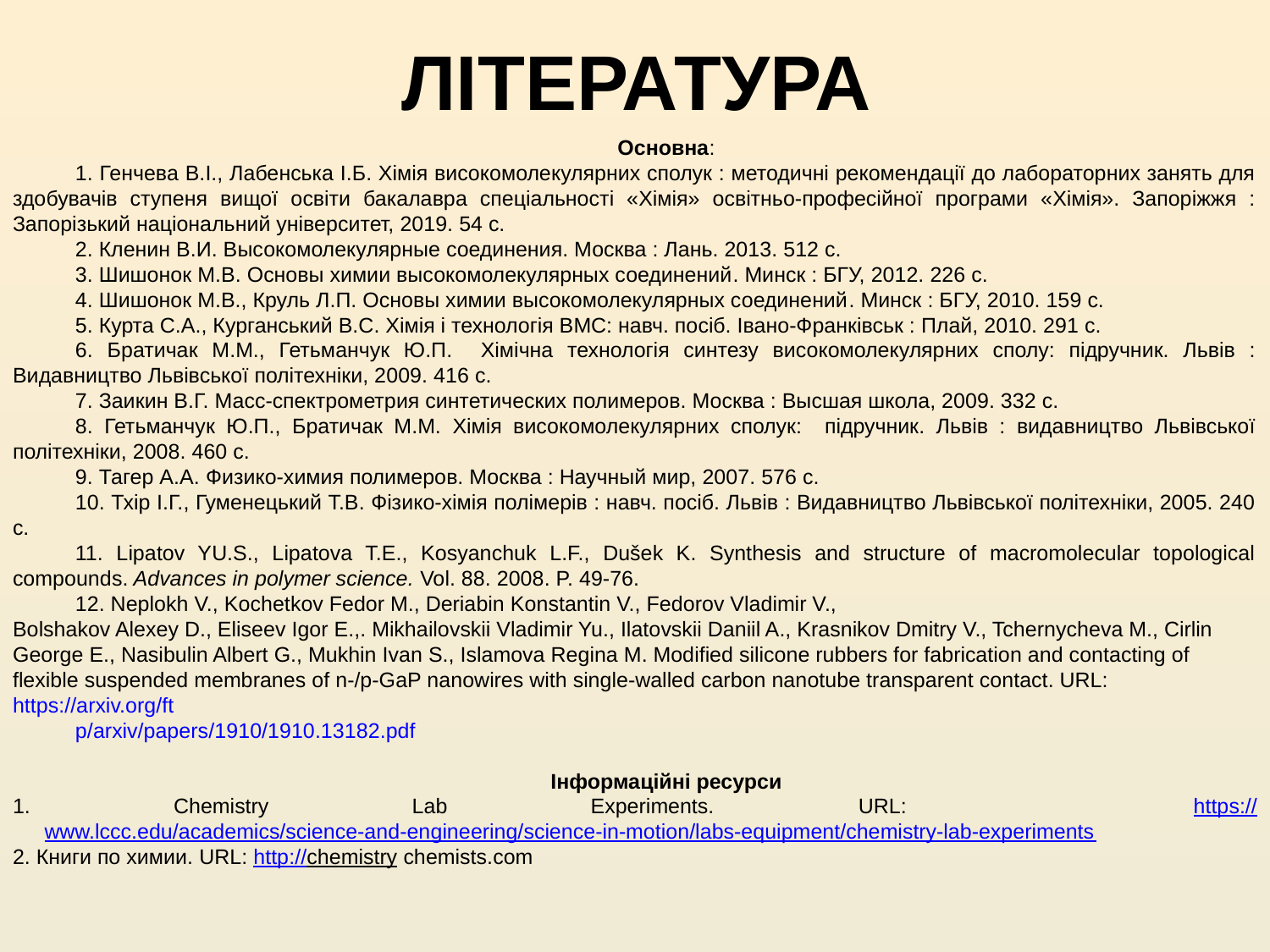

# ЛІТЕРАТУРА

Основна:
1. Генчева В.І., Лабенська І.Б. Хімія високомолекулярних сполук : методичні рекомендації до лабораторних занять для здобувачів ступеня вищої освіти бакалавра спеціальності «Хімія» освітньо-професійної програми «Хімія». Запоріжжя : Запорізький національний університет, 2019. 54 с.
2. Кленин В.И. Высокомолекулярные соединения. Москва : Лань. 2013. 512 с.
3. Шишонок М.В. Основы химии высокомолекулярных соединений. Минск : БГУ, 2012. 226 с.
4. Шишонок М.В., Круль Л.П. Основы химии высокомолекулярных соединений. Минск : БГУ, 2010. 159 с.
5. Курта С.А., Курганський В.С. Хімія і технологія ВМС: навч. посіб. Івано-Франківськ : Плай, 2010. 291 с.
6. Братичак М.М., Гетьманчук Ю.П.  Хімічна технологія синтезу високомолекулярних сполу: підручник. Львів : Видавництво Львівської політехніки, 2009. 416 с.
7. Заикин В.Г. Масс-спектрометрия синтетических полимеров. Москва : Высшая школа, 2009. 332 с.
8. Гетьманчук Ю.П., Братичак М.М. Хімія високомолекулярних сполук:  підручник. Львів : видавництво Львівської політехніки, 2008. 460 с.
9. Тагер А.А. Физико-химия полимеров. Москва : Научный мир, 2007. 576 с.
10. Тхір І.Г., Гуменецький Т.В. Фізико-хімія полімерів : навч. посіб. Львів : Видавництво Львівської політехніки, 2005. 240 с.
11. Lipatov YU.S., Lipatova T.E., Kosyanchuk L.F., Dušek K. Synthesis and structure of macromolecular topological compounds. Advances in polymer science. Vol. 88. 2008. P. 49-76.
12. Neplokh V., Kochetkov Fedor M., Deriabin Konstantin V., Fedorov Vladimir V.,
Bolshakov Alexey D., Eliseev Igor E.,. Mikhailovskii Vladimir Yu., Ilatovskii Daniil A., Krasnikov Dmitry V., Tchernycheva M., Cirlin George E., Nasibulin Albert G., Mukhin Ivan S., Islamova Regina M. Modified silicone rubbers for fabrication and contacting of flexible suspended membranes of n-/p-GaP nanowires with single-walled carbon nanotube transparent contact. URL:  https://arxiv.org/ft
p/arxiv/papers/1910/1910.13182.pdf

Інформаційні ресурси
1. Chemistry Lab Experiments. URL:  https://www.lccc.edu/academics/science-and-engineering/science-in-motion/labs-equipment/chemistry-lab-experiments
2. Книги по химии. URL: http://chemistry chemists.com